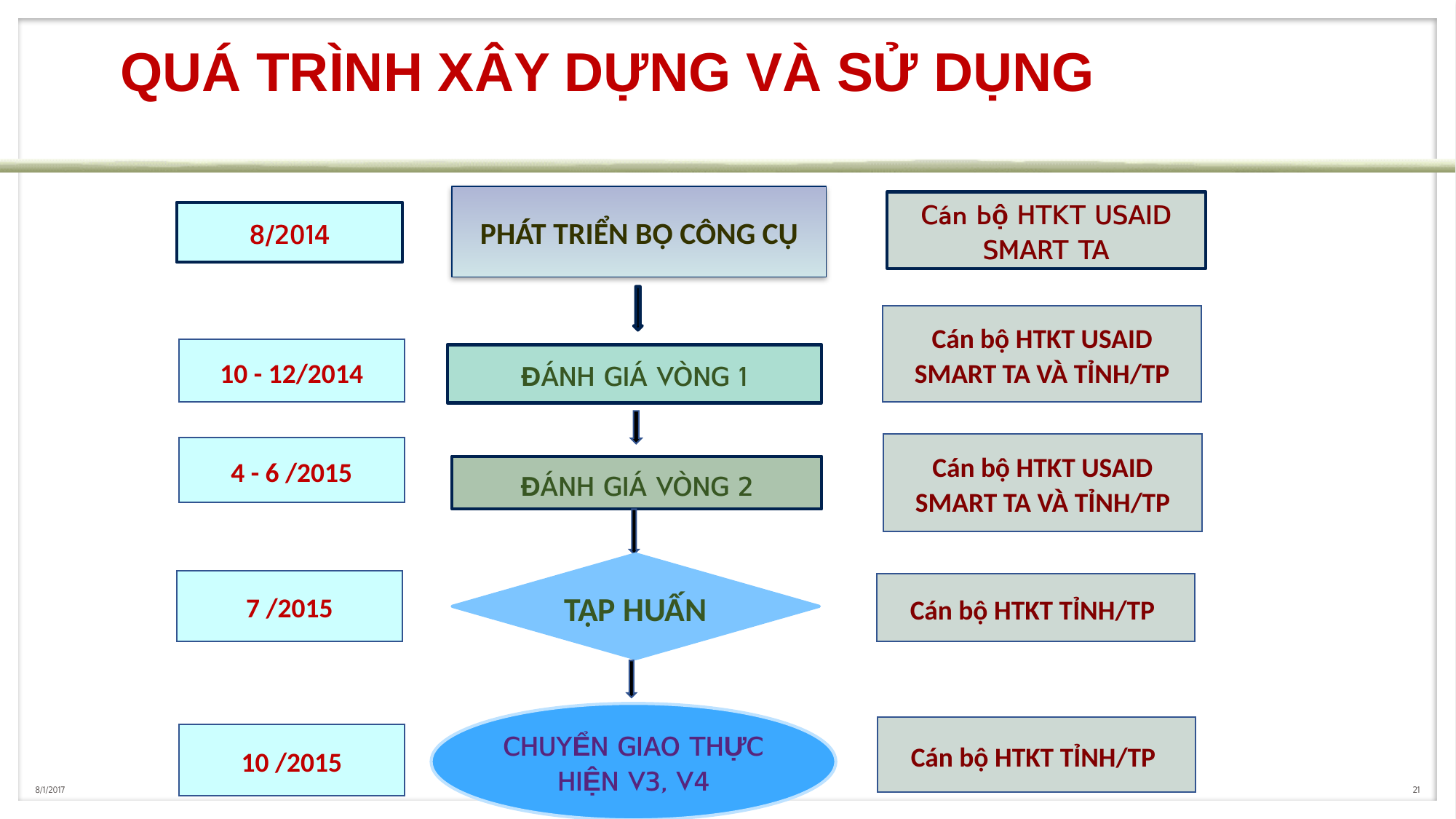

# QUÁ TRÌNH XÂY DỰNG VÀ SỬ DỤNG
PHÁT TRIỂN BỘ CÔNG CỤ
Cán bộ HTKT USAID SMART TA
8/2014

Cán bộ HTKT USAID SMART TA VÀ TỈNH/TP
10 - 12/2014
ĐÁNH GIÁ VÒNG 1

Cán bộ HTKT USAID SMART TA VÀ TỈNH/TP
4 - 6 /2015

ĐÁNH GIÁ VÒNG 2

TẬP HUẤN
7 /2015
Cán bộ HTKT TỈNH/TP

CHUYỂN GIAO THỰC HIỆN V3, V4
Cán bộ HTKT TỈNH/TP
10 /2015
8/1/2017
FOOTER GOES HERE
21